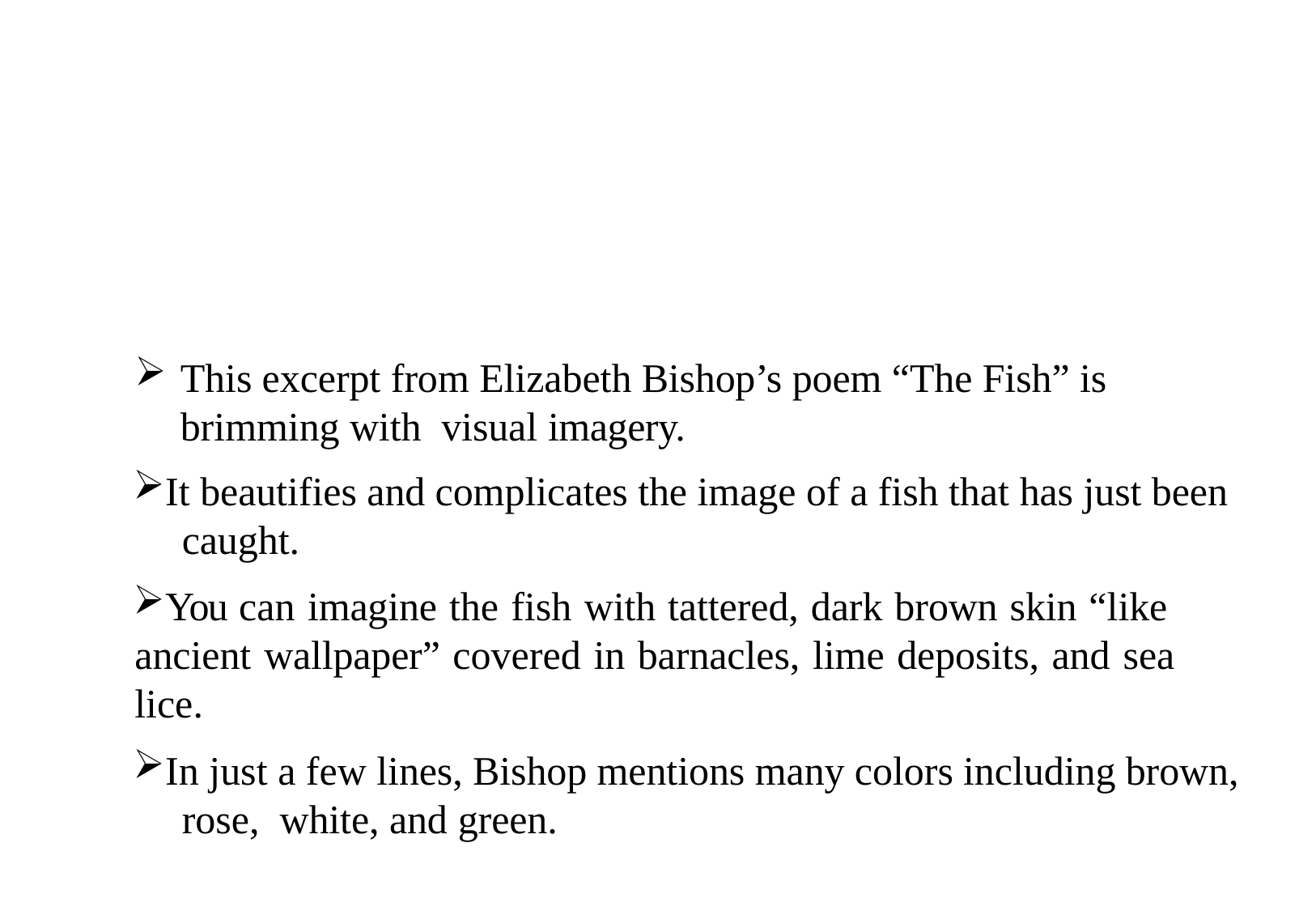

# This excerpt from Elizabeth Bishop’s poem “The Fish” is brimming with  visual imagery.
It beautifies and complicates the image of a fish that has just been 	caught.
You can imagine the fish with tattered, dark brown skin “like 	ancient wallpaper” covered in barnacles, lime deposits, and sea 	lice.
In just a few lines, Bishop mentions many colors including brown, 	rose,  white, and green.